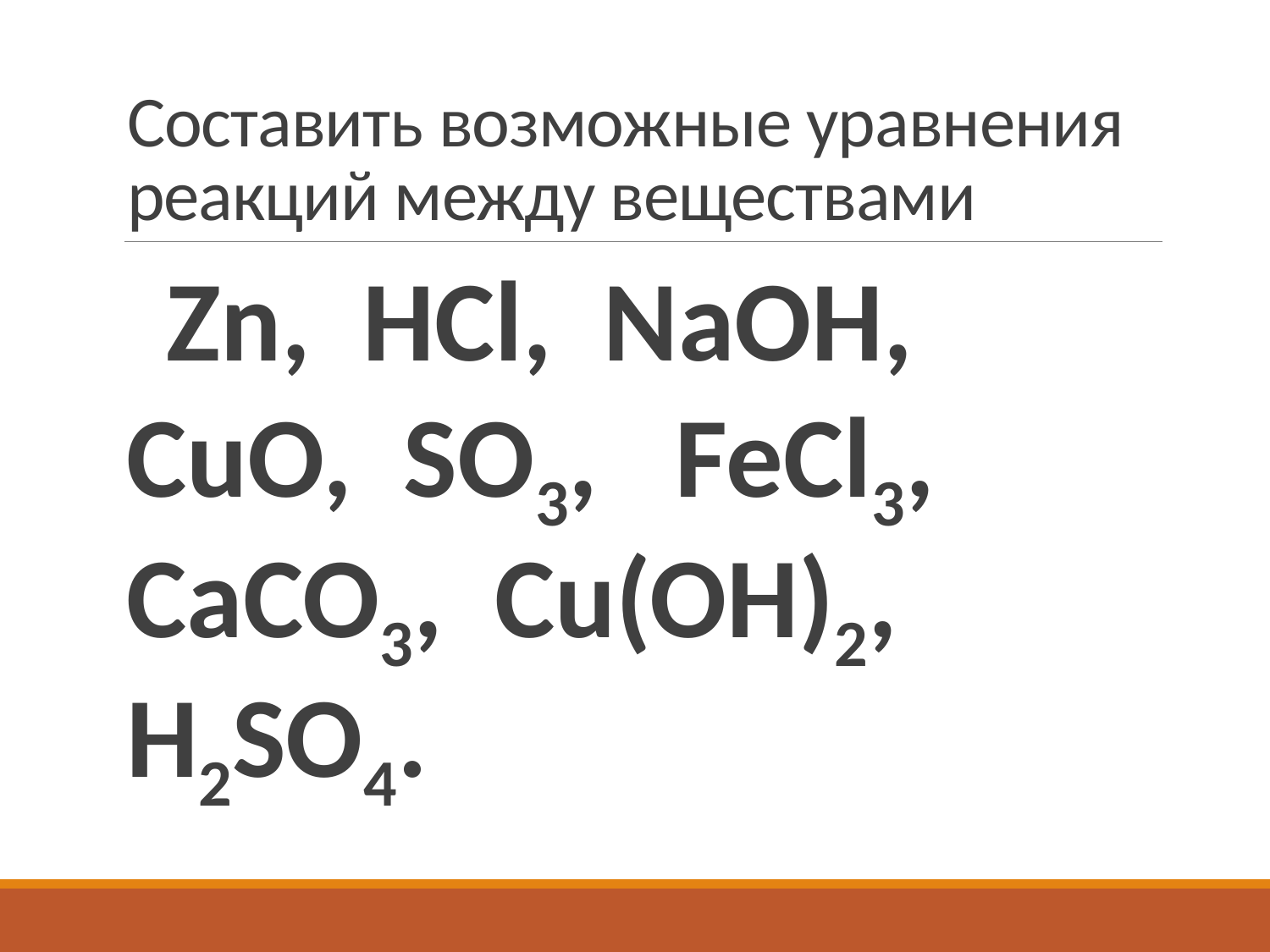

# Составить возможные уравнения реакций между веществами
  Zn,  HCl,  NaOH,   CuO,  SO3,   FeCl3,   CaCO3,  Cu(OH)2,   H2SO4.